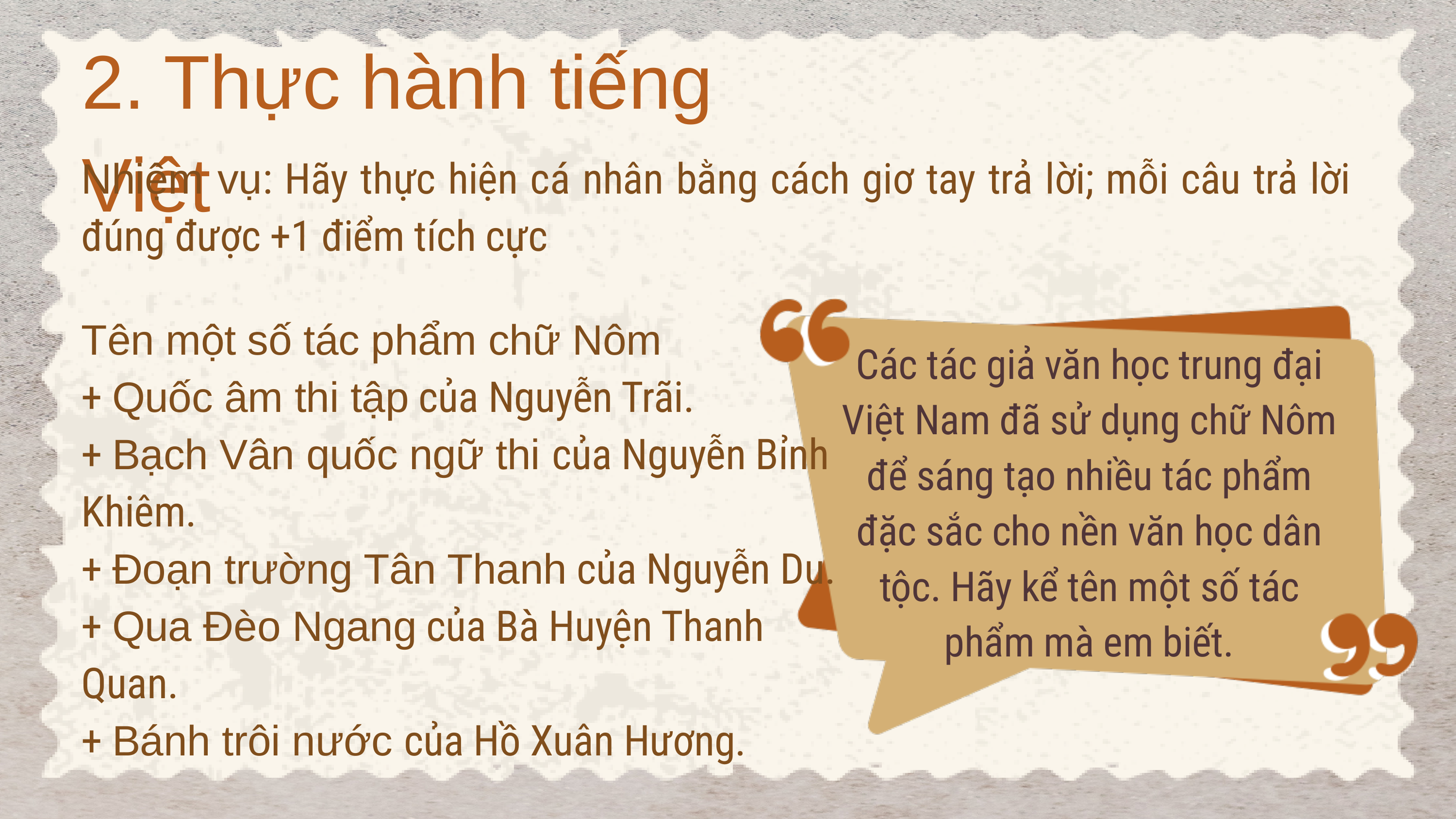

2. Thực hành tiếng Việt

Nhiệm vụ: Hãy thực hiện cá nhân bằng cách giơ tay trả lời; mỗi câu trả lời đúng được +1 điểm tích cực

Tên một số tác phẩm chữ Nôm
+ Quốc âm thi tập của Nguyễn Trãi.
+ Bạch Vân quốc ngữ thi của Nguyễn Bỉnh Khiêm.
+ Đoạn trường Tân Thanh của Nguyễn Du.
+ Qua Đèo Ngang của Bà Huyện Thanh Quan.
+ Bánh trôi nước của Hồ Xuân Hương.

Các tác giả văn học trung đại Việt Nam đã sử dụng chữ Nôm để sáng tạo nhiều tác phẩm đặc sắc cho nền văn học dân tộc. Hãy kể tên một số tác phẩm mà em biết.